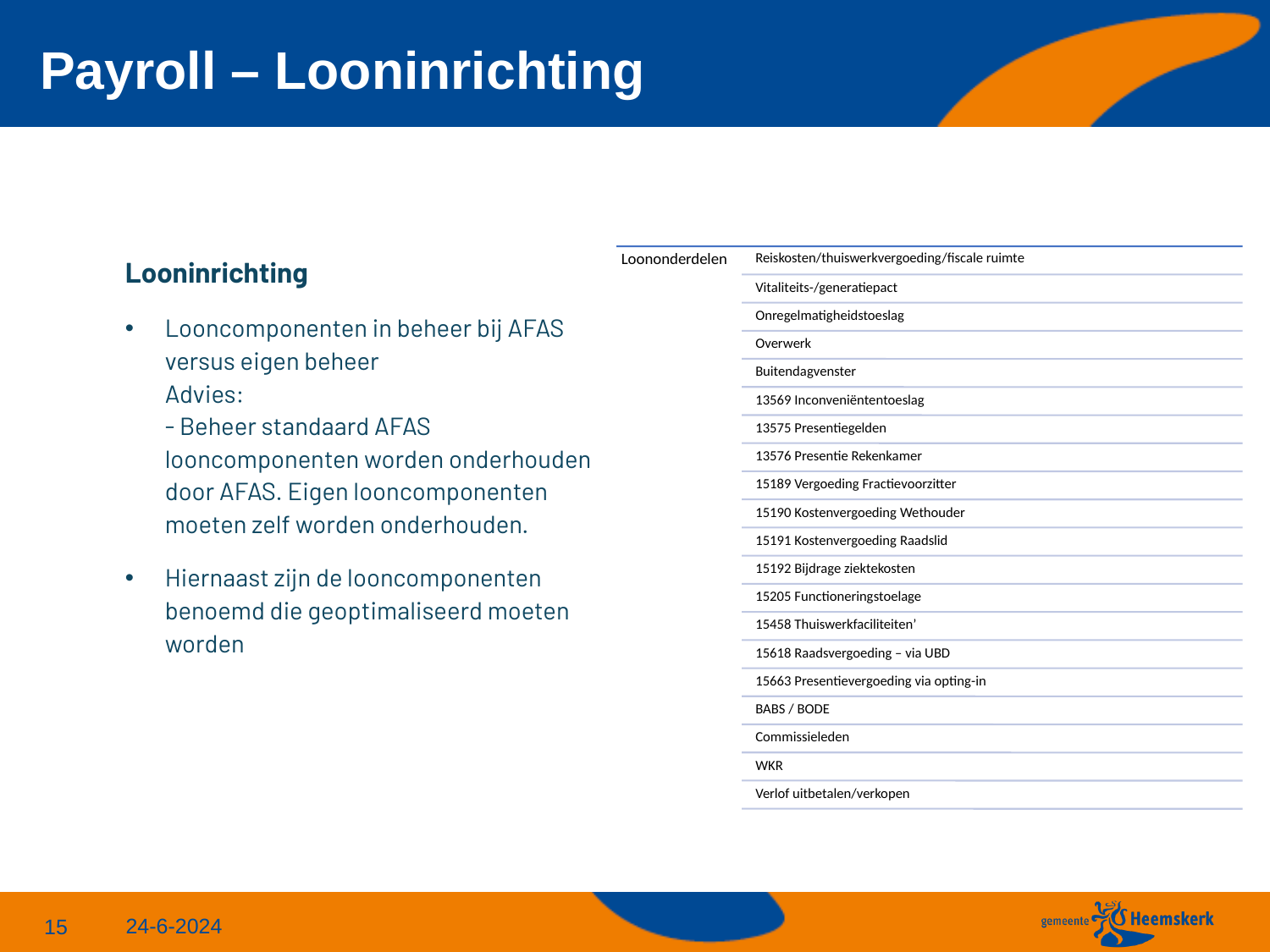

# Payroll – Looninrichting
Looninrichting
Looncomponenten in beheer bij AFAS versus eigen beheer
Advies:
- Beheer standaard AFAS looncomponenten worden onderhouden door AFAS. Eigen looncomponenten moeten zelf worden onderhouden.
Hiernaast zijn de looncomponenten benoemd die geoptimaliseerd moeten worden

Loononderdelen
Reiskosten/thuiswerkvergoeding/fiscale ruimte
Vitaliteits-/generatiepact
Onregelmatigheidstoeslag
Overwerk
Buitendagvenster
13569 Inconveniëntentoeslag
13575 Presentiegelden
13576 Presentie Rekenkamer
15189 Vergoeding Fractievoorzitter
15190 Kostenvergoeding Wethouder
15191 Kostenvergoeding Raadslid
15192 Bijdrage ziektekosten
15205 Functioneringstoelage
15458 Thuiswerkfaciliteiten’
15618 Raadsvergoeding – via UBD
15663 Presentievergoeding via opting-in
BABS / BODE
Commissieleden
WKR
Verlof uitbetalen/verkopen
24-6-2024
15